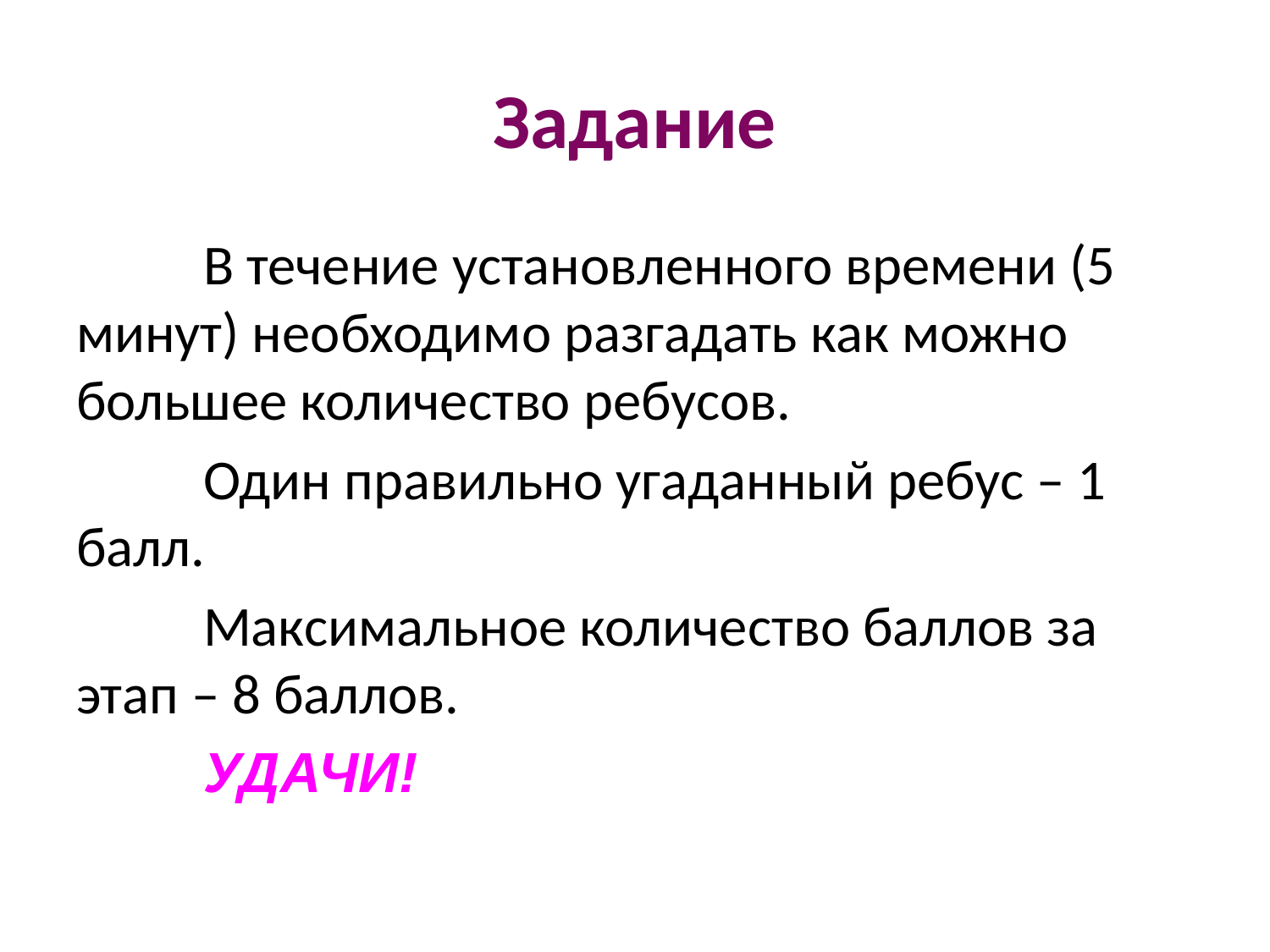

# Задание
	В течение установленного времени (5 минут) необходимо разгадать как можно большее количество ребусов.
	Один правильно угаданный ребус – 1 балл.
	Максимальное количество баллов за этап – 8 баллов.
	УДАЧИ!